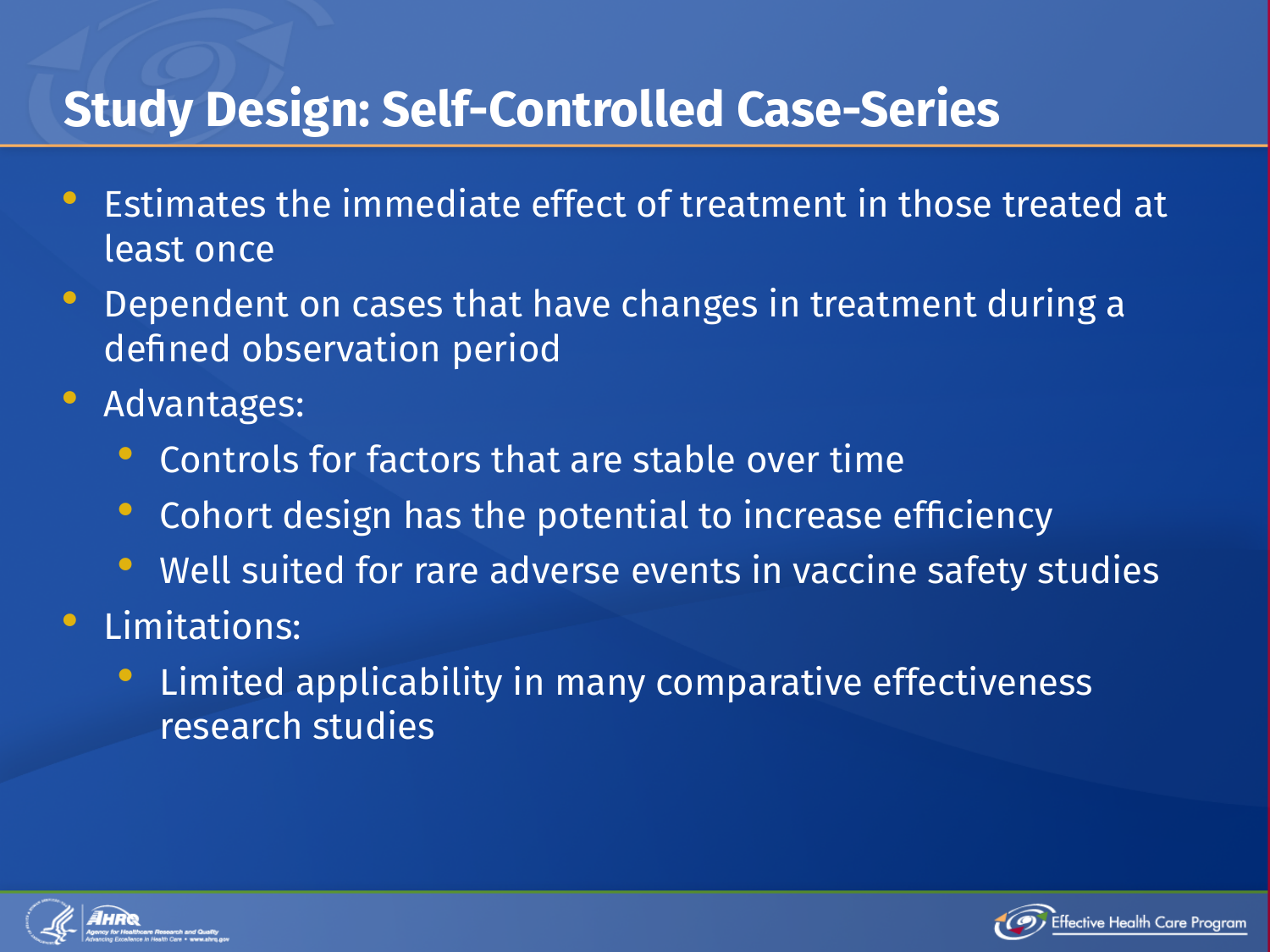

# Study Design: Self-Controlled Case-Series
Estimates the immediate effect of treatment in those treated at least once
Dependent on cases that have changes in treatment during a defined observation period
Advantages:
Controls for factors that are stable over time
Cohort design has the potential to increase efficiency
Well suited for rare adverse events in vaccine safety studies
Limitations:
Limited applicability in many comparative effectiveness research studies